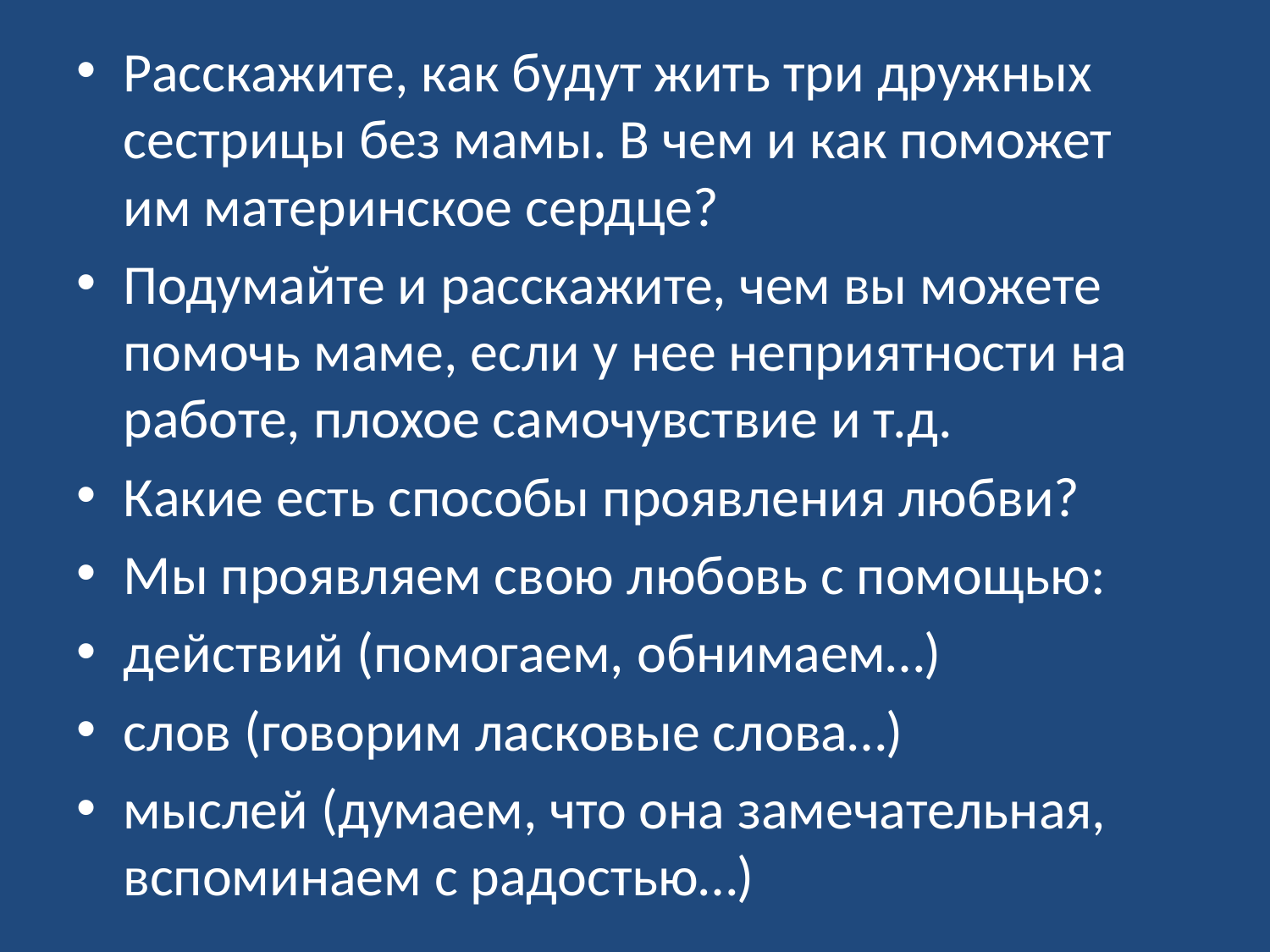

Расскажите, как будут жить три дружных сестрицы без мамы. В чем и как поможет им материнское сердце?
Подумайте и расскажите, чем вы можете помочь маме, если у нее неприятности на работе, плохое самочувствие и т.д.
Какие есть способы проявления любви?
Мы проявляем свою любовь с помощью:
действий (помогаем, обнимаем…)
слов (говорим ласковые слова…)
мыслей (думаем, что она замечательная, вспоминаем с радостью…)